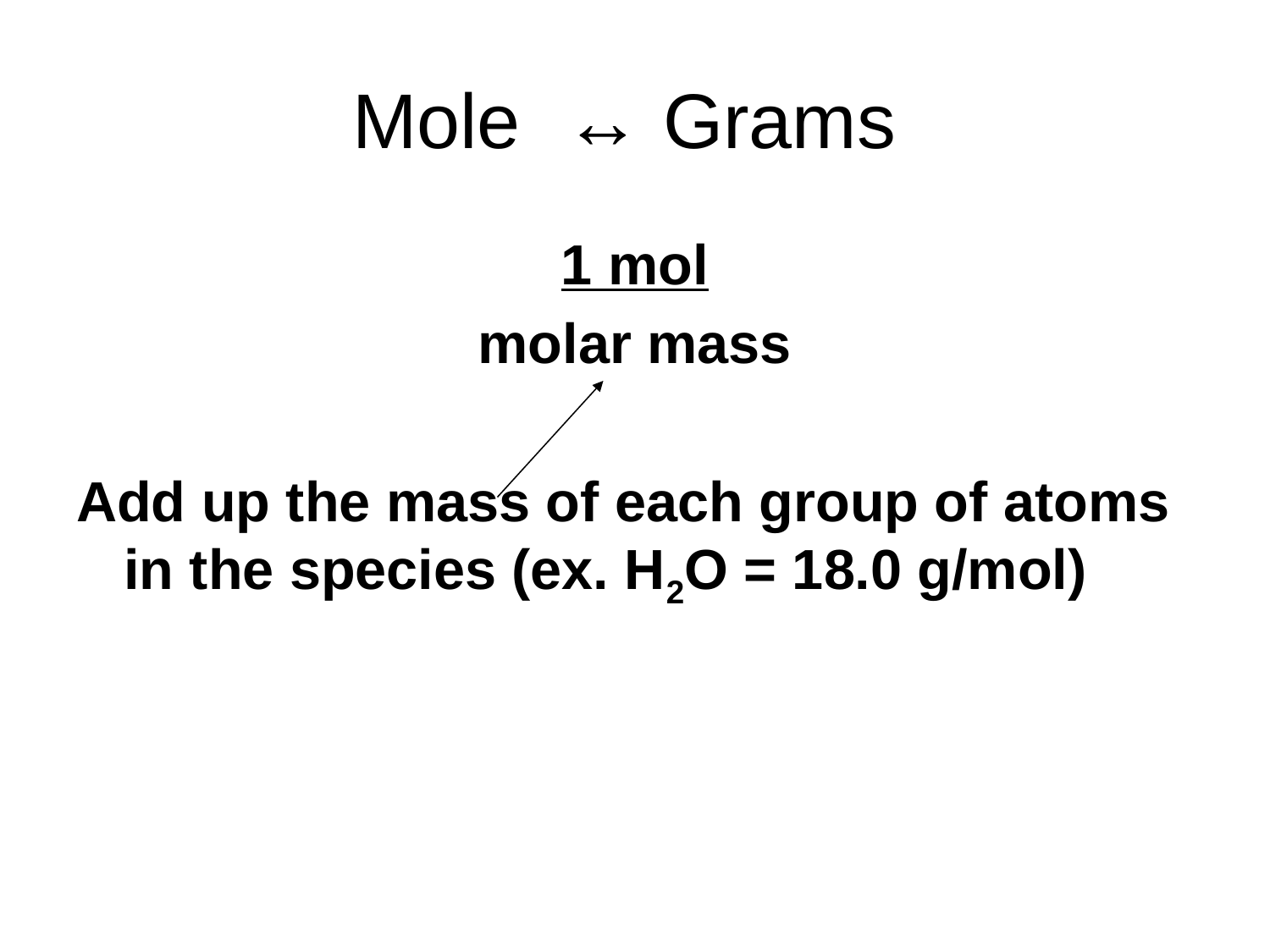

# Mole  ↔ Grams
1 mol
molar mass

Add up the mass of each group of atoms in the species (ex. H2O = 18.0 g/mol)